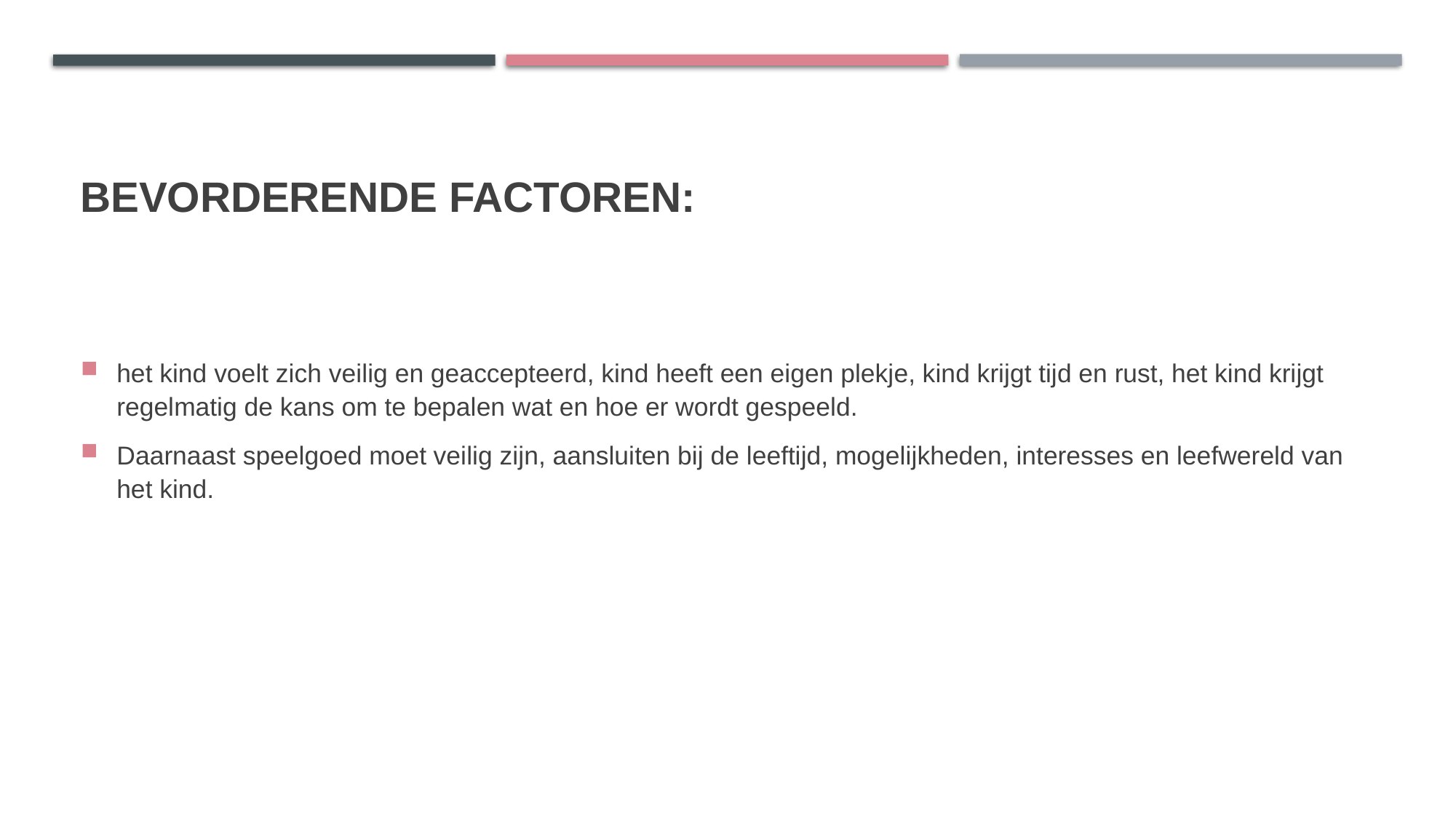

# Bevorderende factoren:

het kind voelt zich veilig en geaccepteerd, kind heeft een eigen plekje, kind krijgt tijd en rust, het kind krijgt regelmatig de kans om te bepalen wat en hoe er wordt gespeeld.
Daarnaast speelgoed moet veilig zijn, aansluiten bij de leeftijd, mogelijkheden, interesses en leefwereld van het kind.